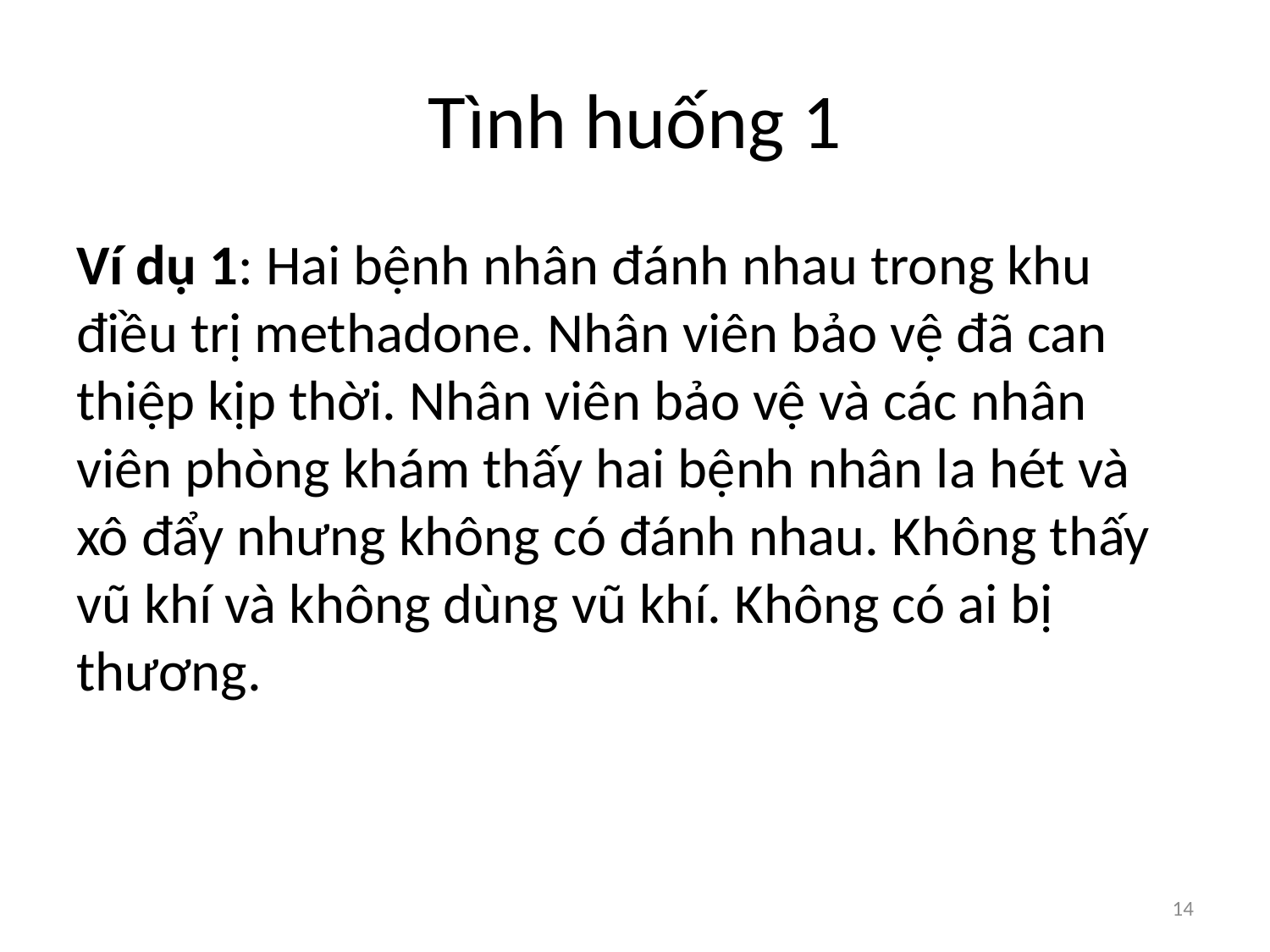

# Tình huống 1
Ví dụ 1: Hai bệnh nhân đánh nhau trong khu điều trị methadone. Nhân viên bảo vệ đã can thiệp kịp thời. Nhân viên bảo vệ và các nhân viên phòng khám thấy hai bệnh nhân la hét và xô đẩy nhưng không có đánh nhau. Không thấy vũ khí và không dùng vũ khí. Không có ai bị thương.

14